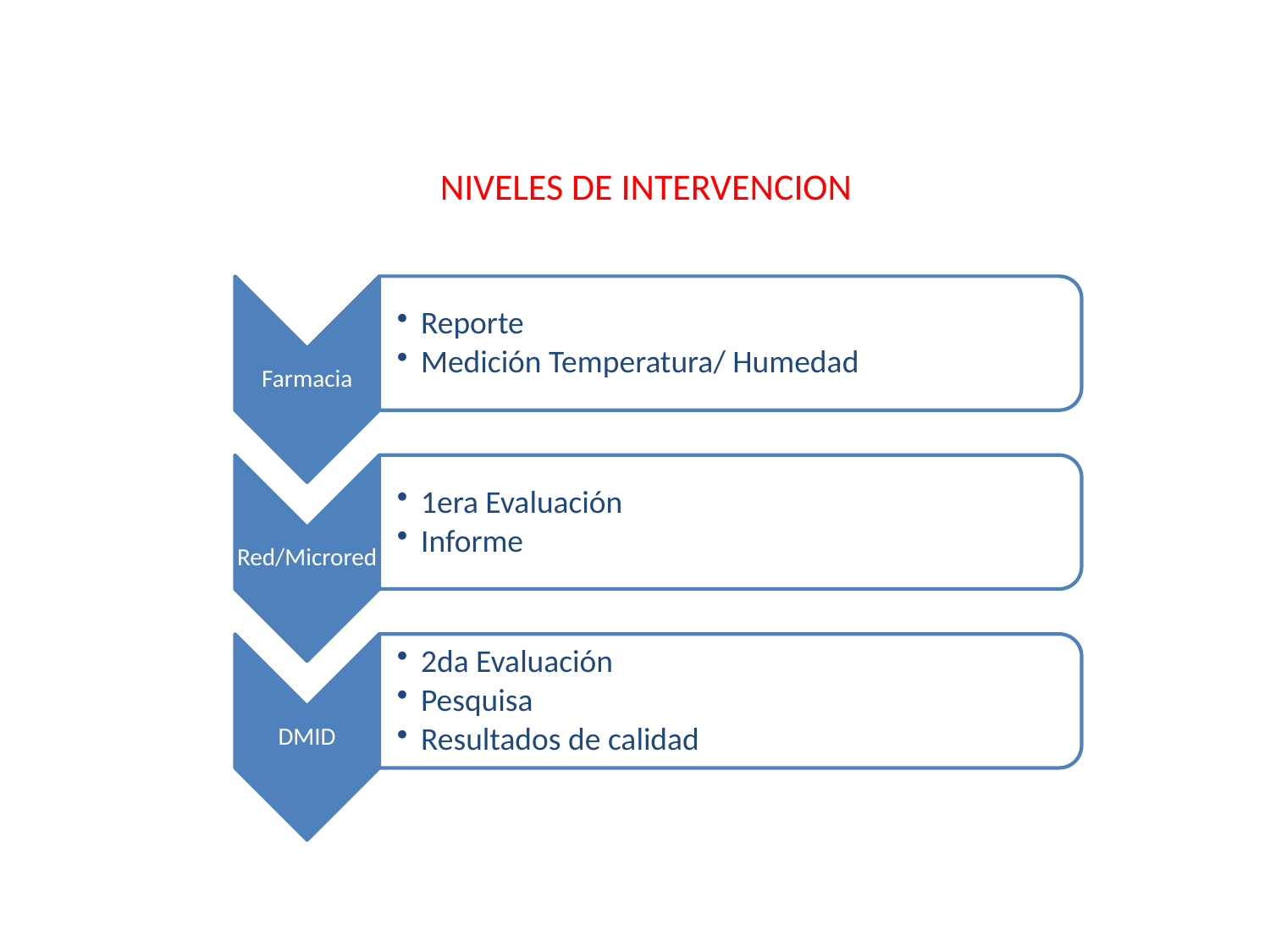

# NIVELES DE INTERVENCION
Farmacia
Reporte
Medición Temperatura/ Humedad
Red/Microred
1era Evaluación
Informe
DMID
2da Evaluación
Pesquisa
Resultados de calidad